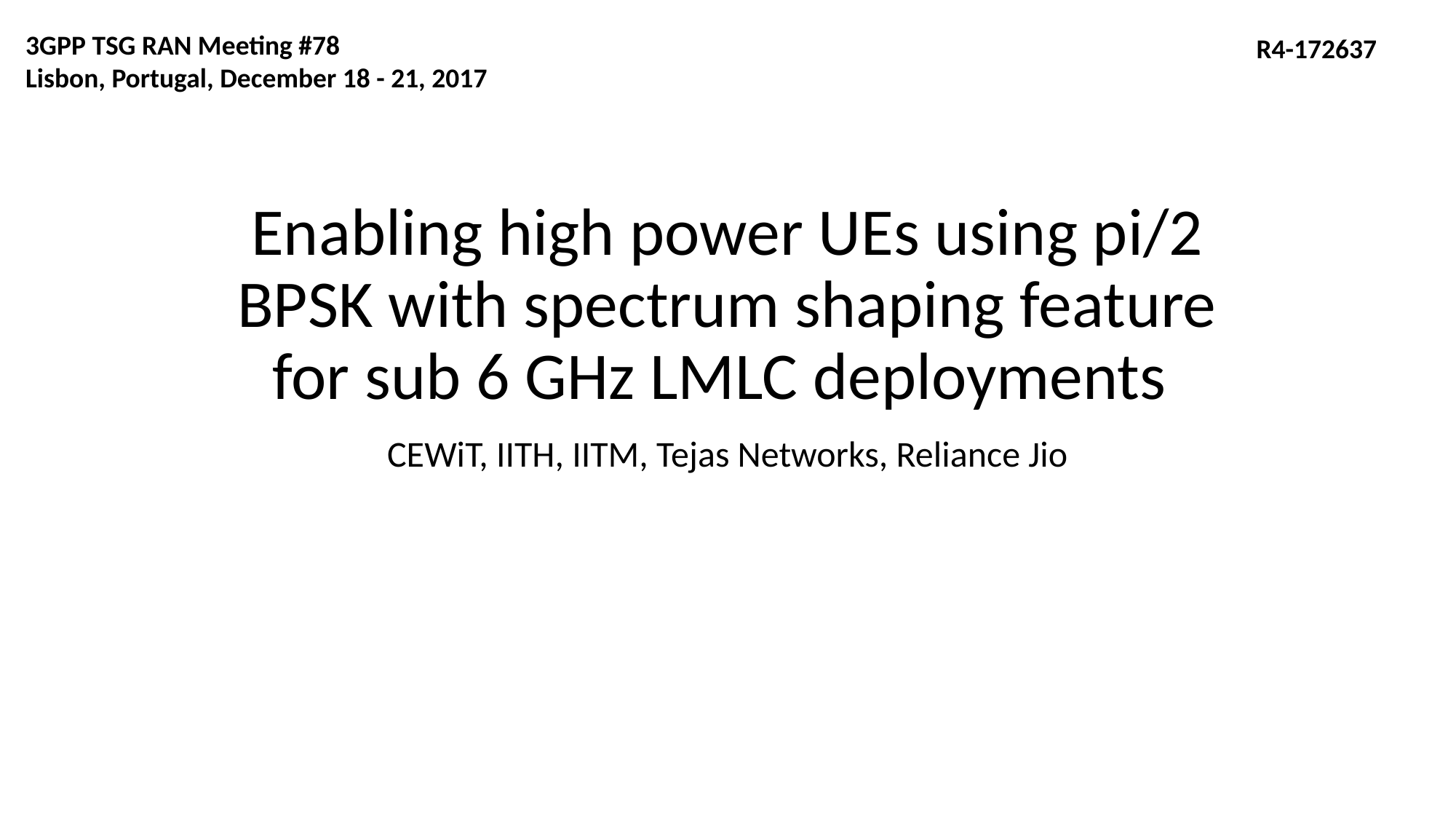

3GPP TSG RAN Meeting #78
Lisbon, Portugal, December 18 - 21, 2017
R4-172637
# Enabling high power UEs using pi/2 BPSK with spectrum shaping feature for sub 6 GHz LMLC deployments
CEWiT, IITH, IITM, Tejas Networks, Reliance Jio